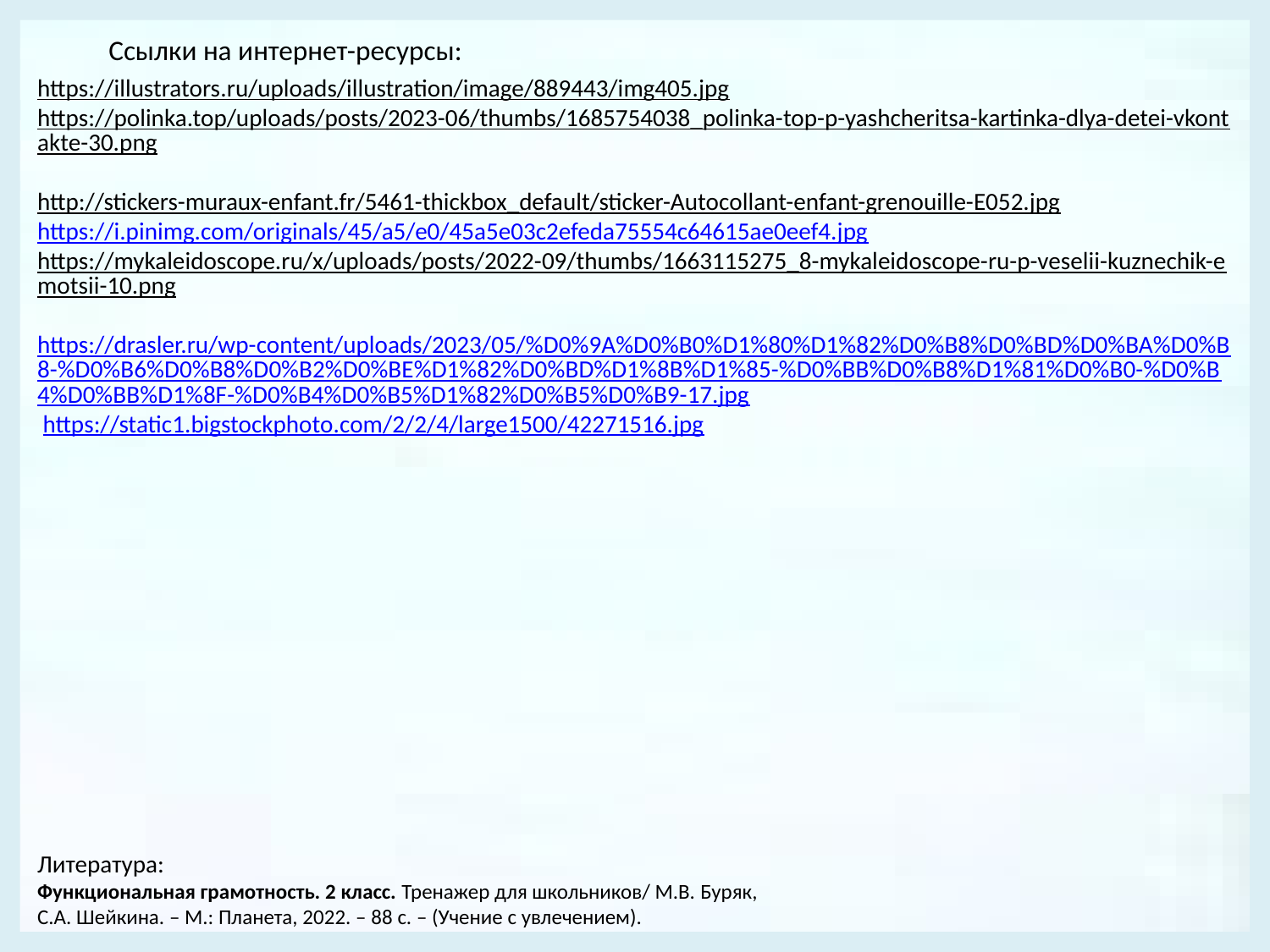

Ссылки на интернет-ресурсы:
https://illustrators.ru/uploads/illustration/image/889443/img405.jpg
https://polinka.top/uploads/posts/2023-06/thumbs/1685754038_polinka-top-p-yashcheritsa-kartinka-dlya-detei-vkontakte-30.png
http://stickers-muraux-enfant.fr/5461-thickbox_default/sticker-Autocollant-enfant-grenouille-E052.jpg https://i.pinimg.com/originals/45/a5/e0/45a5e03c2efeda75554c64615ae0eef4.jpg
https://mykaleidoscope.ru/x/uploads/posts/2022-09/thumbs/1663115275_8-mykaleidoscope-ru-p-veselii-kuznechik-emotsii-10.png
https://drasler.ru/wp-content/uploads/2023/05/%D0%9A%D0%B0%D1%80%D1%82%D0%B8%D0%BD%D0%BA%D0%B8-%D0%B6%D0%B8%D0%B2%D0%BE%D1%82%D0%BD%D1%8B%D1%85-%D0%BB%D0%B8%D1%81%D0%B0-%D0%B4%D0%BB%D1%8F-%D0%B4%D0%B5%D1%82%D0%B5%D0%B9-17.jpg https://static1.bigstockphoto.com/2/2/4/large1500/42271516.jpg
Литература:
Функциональная грамотность. 2 класс. Тренажер для школьников/ М.В. Буряк, С.А. Шейкина. – М.: Планета, 2022. – 88 с. – (Учение с увлечением).